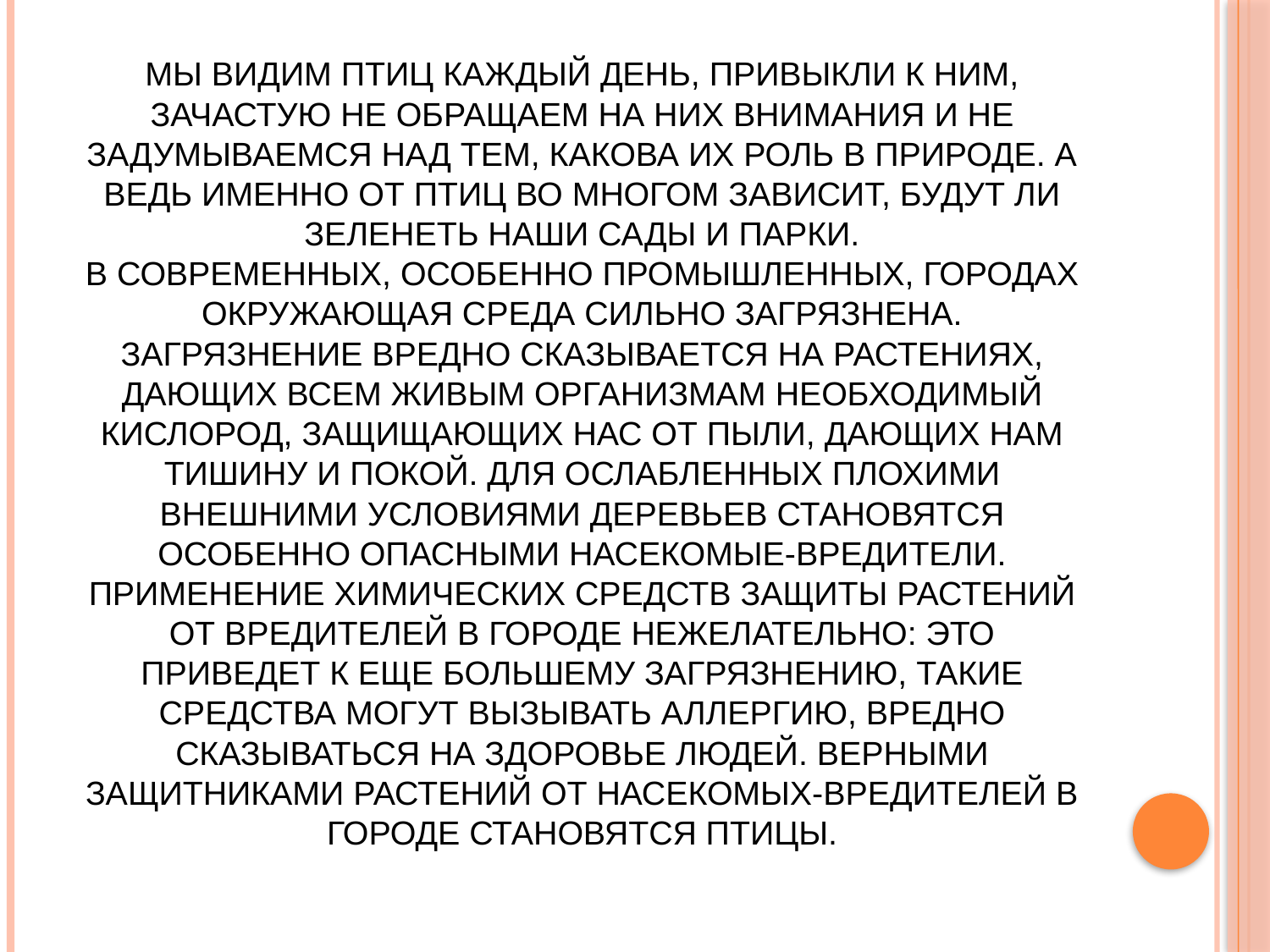

# Мы видим птиц каждый день, привыкли к ним, зачастую не обращаем на них внимания и не задумываемся над тем, какова их роль в природе. А ведь именно от птиц во многом зависит, будут ли зеленеть наши сады и парки. В современных, особенно промышленных, городах окружающая среда сильно загрязнена. Загрязнение вредно сказывается на растениях, дающих всем живым организмам необходимый кислород, защищающих нас от пыли, дающих нам тишину и покой. Для ослабленных плохими внешними условиями деревьев становятся особенно опасными насекомые-вредители. Применение химических средств защиты растений от вредителей в городе нежелательно: это приведет к еще большему загрязнению, такие средства могут вызывать аллергию, вредно сказываться на здоровье людей. Верными защитниками растений от насекомых-вредителей в городе становятся птицы.